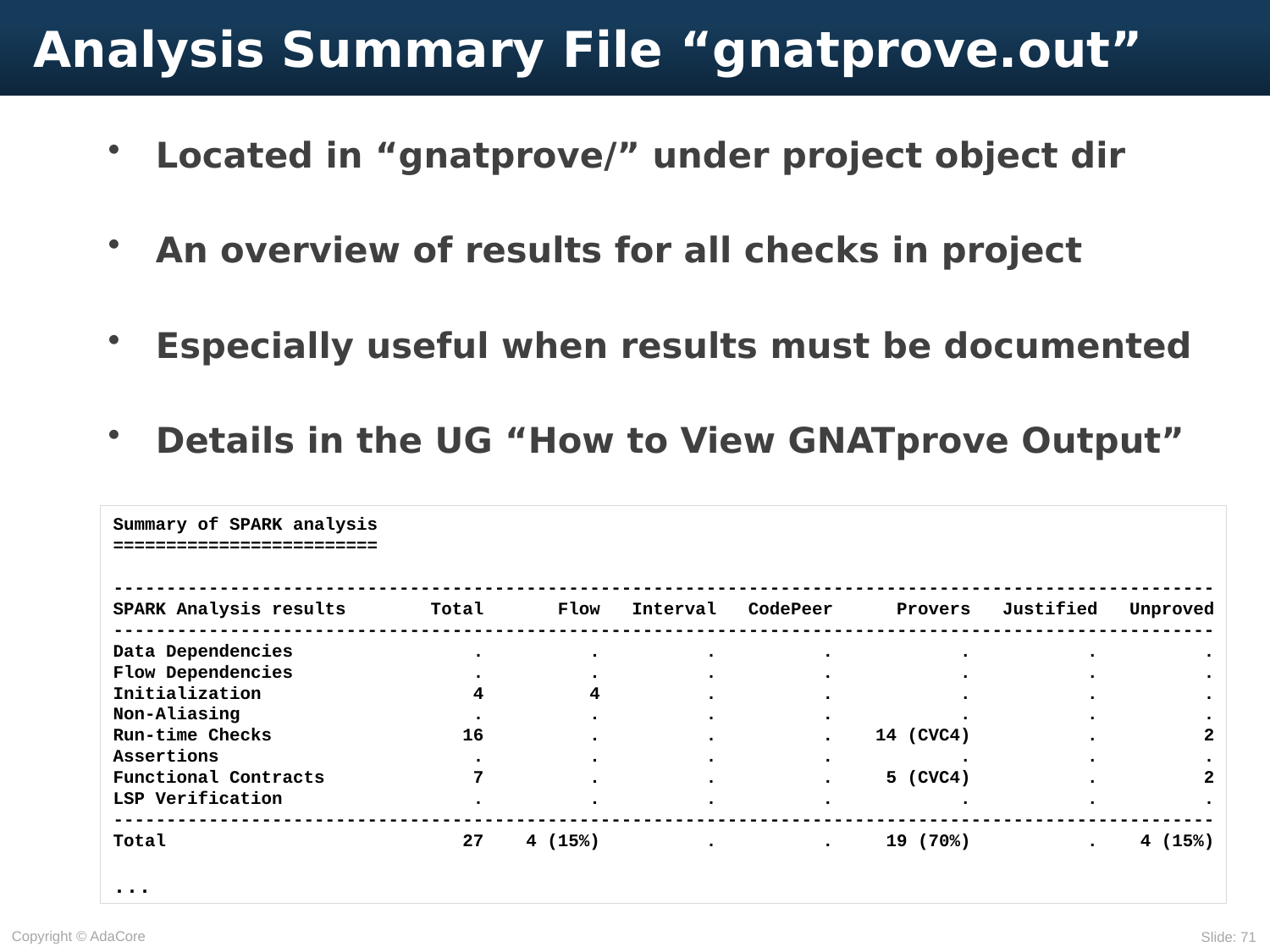

# Analysis Summary File “gnatprove.out”
Located in “gnatprove/” under project object dir
An overview of results for all checks in project
Especially useful when results must be documented
Details in the UG “How to View GNATprove Output”
Summary of SPARK analysis
=========================

--------------------------------------------------------------------------------------------------------
SPARK Analysis results        Total       Flow   Interval   CodePeer      Provers   Justified   Unproved
--------------------------------------------------------------------------------------------------------
Data Dependencies                 .          .          .          .            .           .          .
Flow Dependencies                 .          .          .          .            .           .          .
Initialization                    4          4          .          .            .           .          .
Non-Aliasing                      .          .          .          .            .           .          .
Run-time Checks                  16          .          .          .    14 (CVC4)           .          2
Assertions                        .          .          .          .            .           .          .
Functional Contracts              7          .          .          .     5 (CVC4)           .          2
LSP Verification                  .          .          .          .            .           .          .
--------------------------------------------------------------------------------------------------------
Total                            27    4 (15%)          .          .     19 (70%)           .    4 (15%)
...